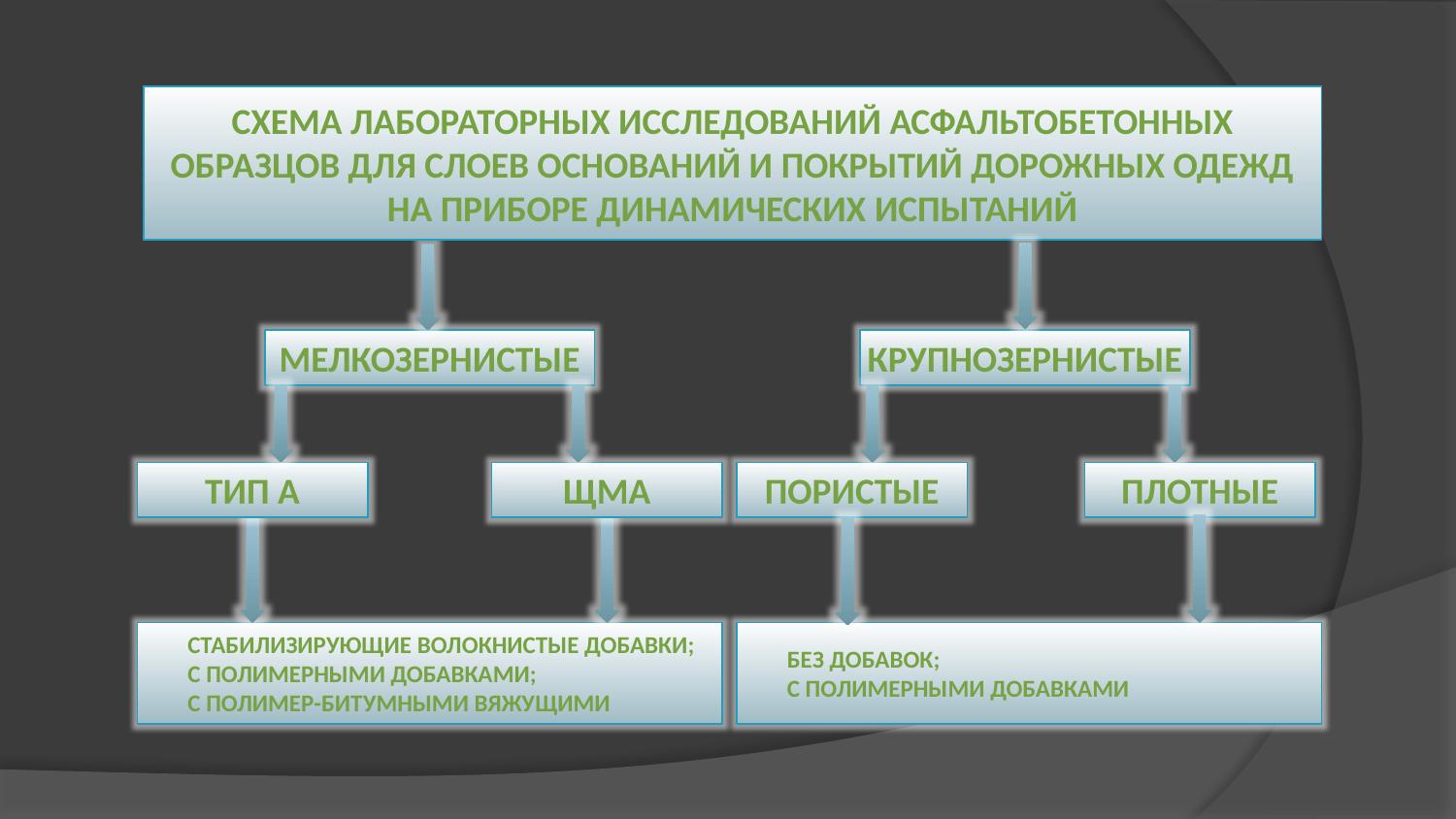

# Схема Лабораторных исследований асфальтобетонных образцов для слоев оснований и покрытий дорожных одежд на приборе динамических испытаний

мелкозернистые
крупнозернистые

Тип А
плотные
щма
пористые

Стабилизирующие волокнистые добавки;
С Полимерными добавками;
С Полимер-битумными вяжущими
Без добавок;
С Полимерными добавками